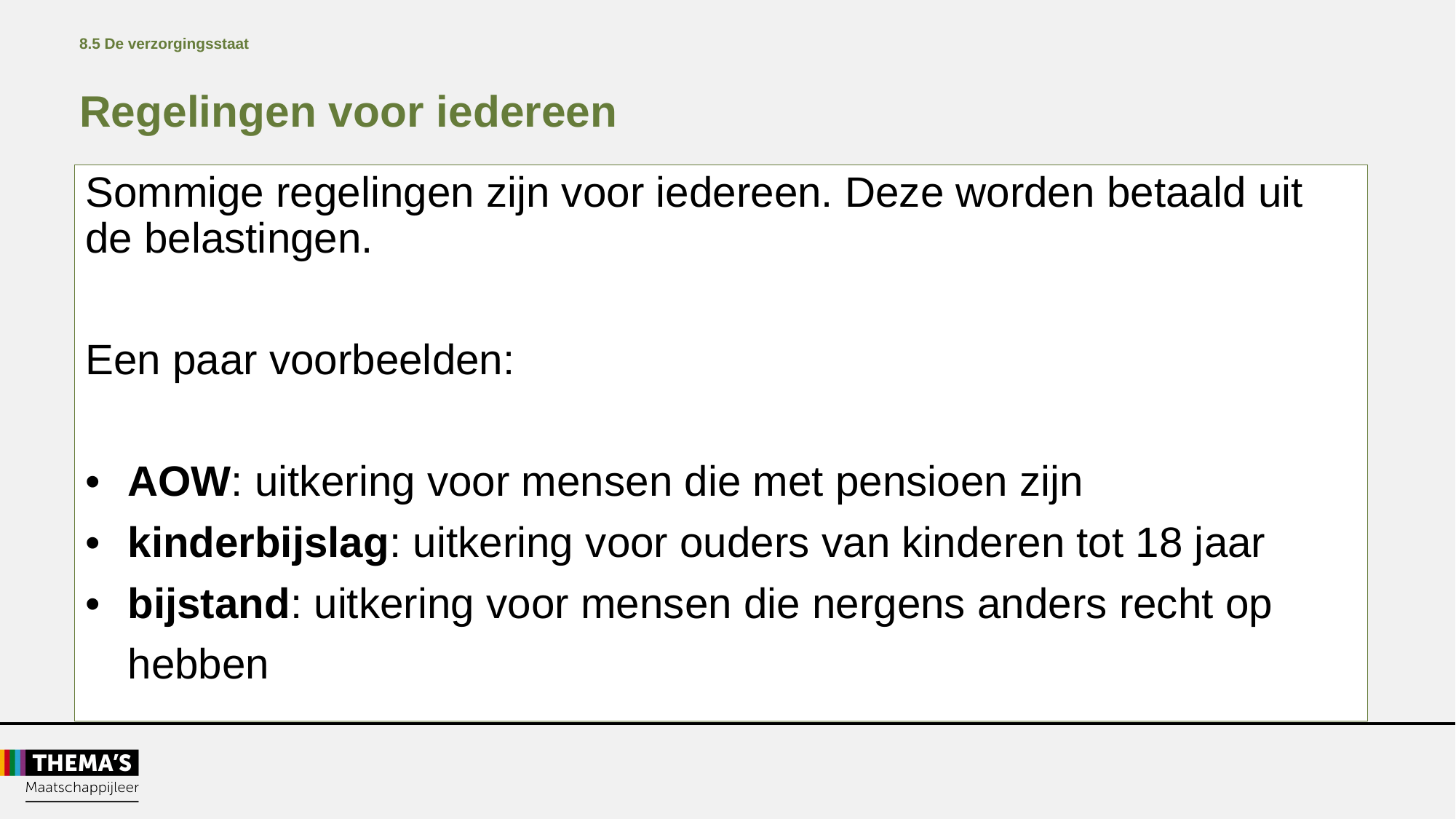

8.5 De verzorgingsstaat
Regelingen voor iedereen
Sommige regelingen zijn voor iedereen. Deze worden betaald uit de belastingen.

Een paar voorbeelden:

•	AOW: uitkering voor mensen die met pensioen zijn
•	kinderbijslag: uitkering voor ouders van kinderen tot 18 jaar
•	bijstand: uitkering voor mensen die nergens anders recht op
hebben